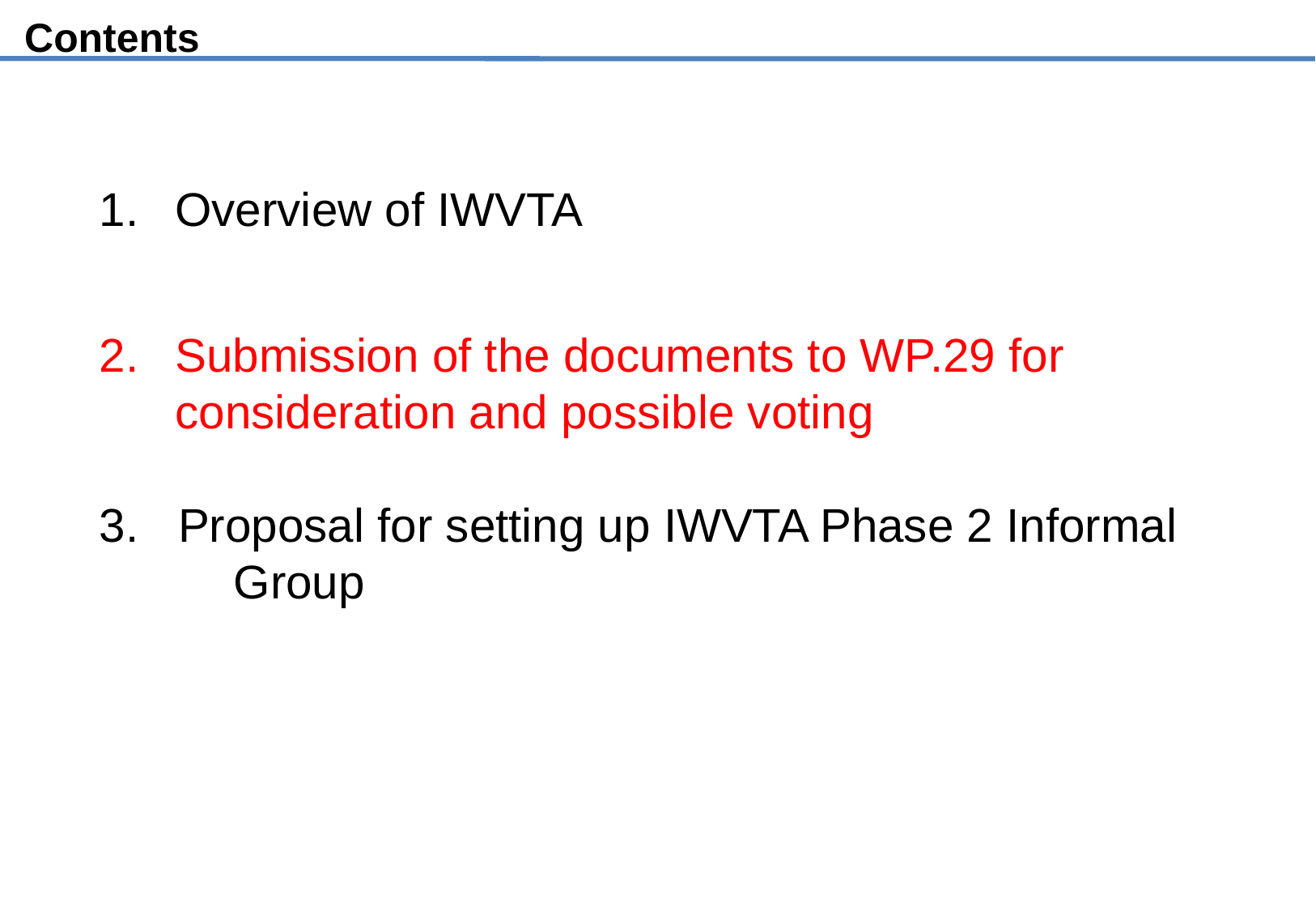

Contents

Overview of IWVTA

Submission of the documents to WP.29 for consideration and possible voting
3.   Proposal for setting up IWVTA Phase 2 Informal 	 	 Group